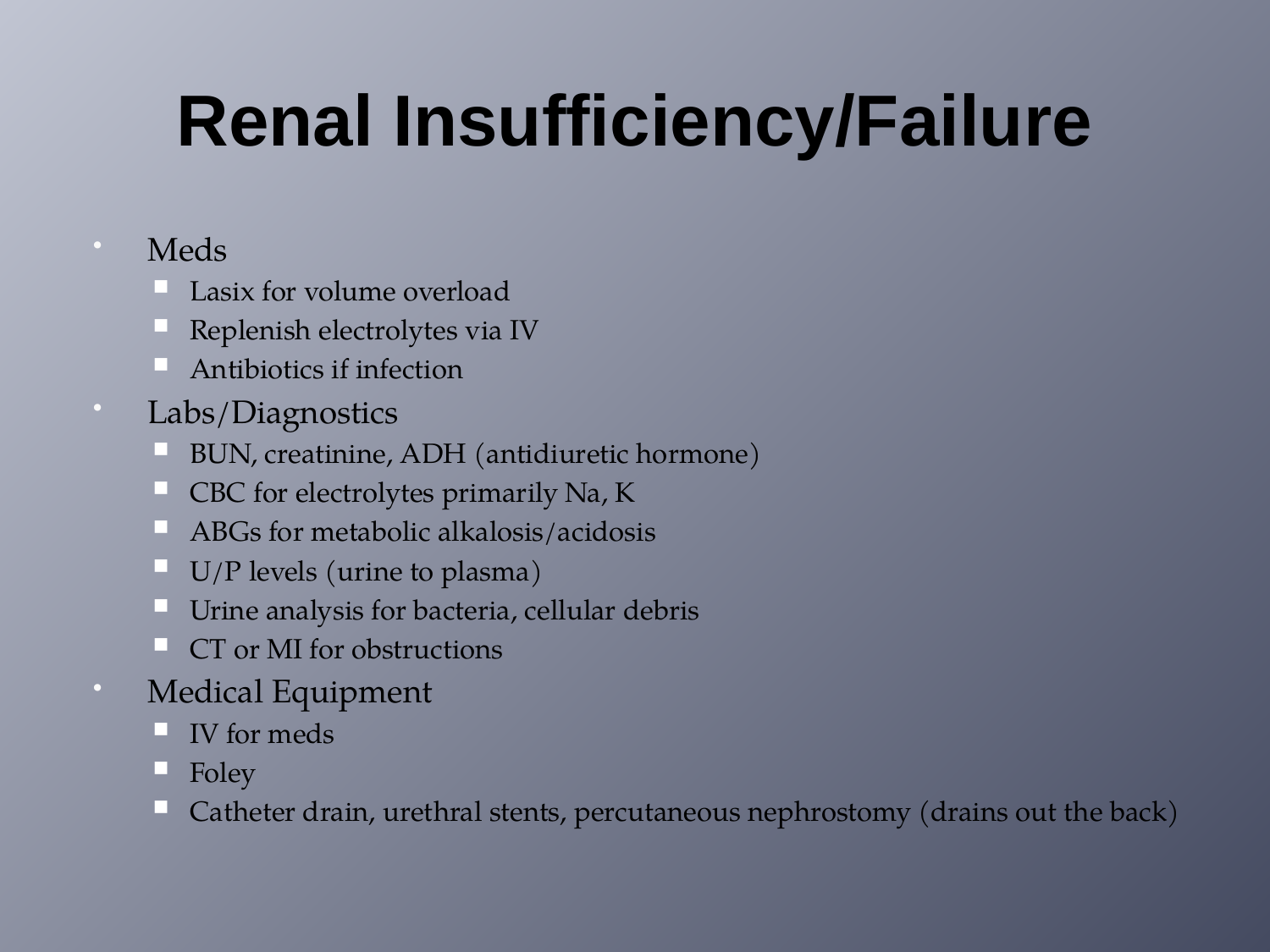

# Renal Insufficiency/Failure
Meds
Lasix for volume overload
Replenish electrolytes via IV
Antibiotics if infection
Labs/Diagnostics
BUN, creatinine, ADH (antidiuretic hormone)
CBC for electrolytes primarily Na, K
ABGs for metabolic alkalosis/acidosis
U/P levels (urine to plasma)
Urine analysis for bacteria, cellular debris
CT or MI for obstructions
Medical Equipment
IV for meds
Foley
Catheter drain, urethral stents, percutaneous nephrostomy (drains out the back)